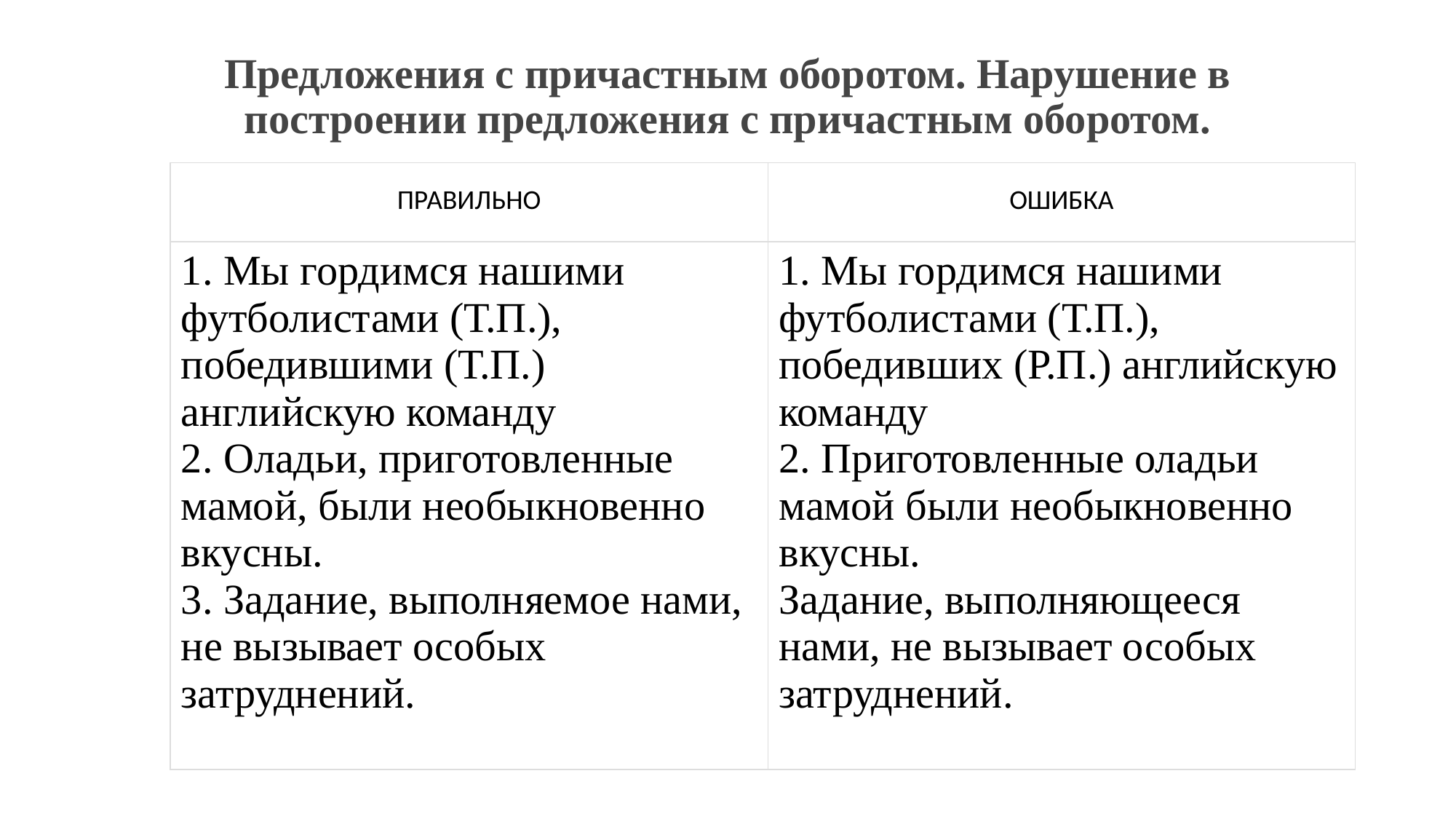

# Предложения с причастным оборотом. Нарушение в построении предложения с причастным оборотом.
| ПРАВИЛЬНО | ОШИБКА |
| --- | --- |
| 1. Мы гордимся нашими футболистами (Т.П.), победившими (Т.П.) английскую команду 2. Оладьи, приготовленные мамой, были необыкновенно вкусны. 3. Задание, выполняемое нами, не вызывает особых затруднений. | 1. Мы гордимся нашими футболистами (Т.П.), победивших (Р.П.) английскую команду 2. Приготовленные оладьи мамой были необыкновенно вкусны. Задание, выполняющееся нами, не вызывает особых затруднений. |